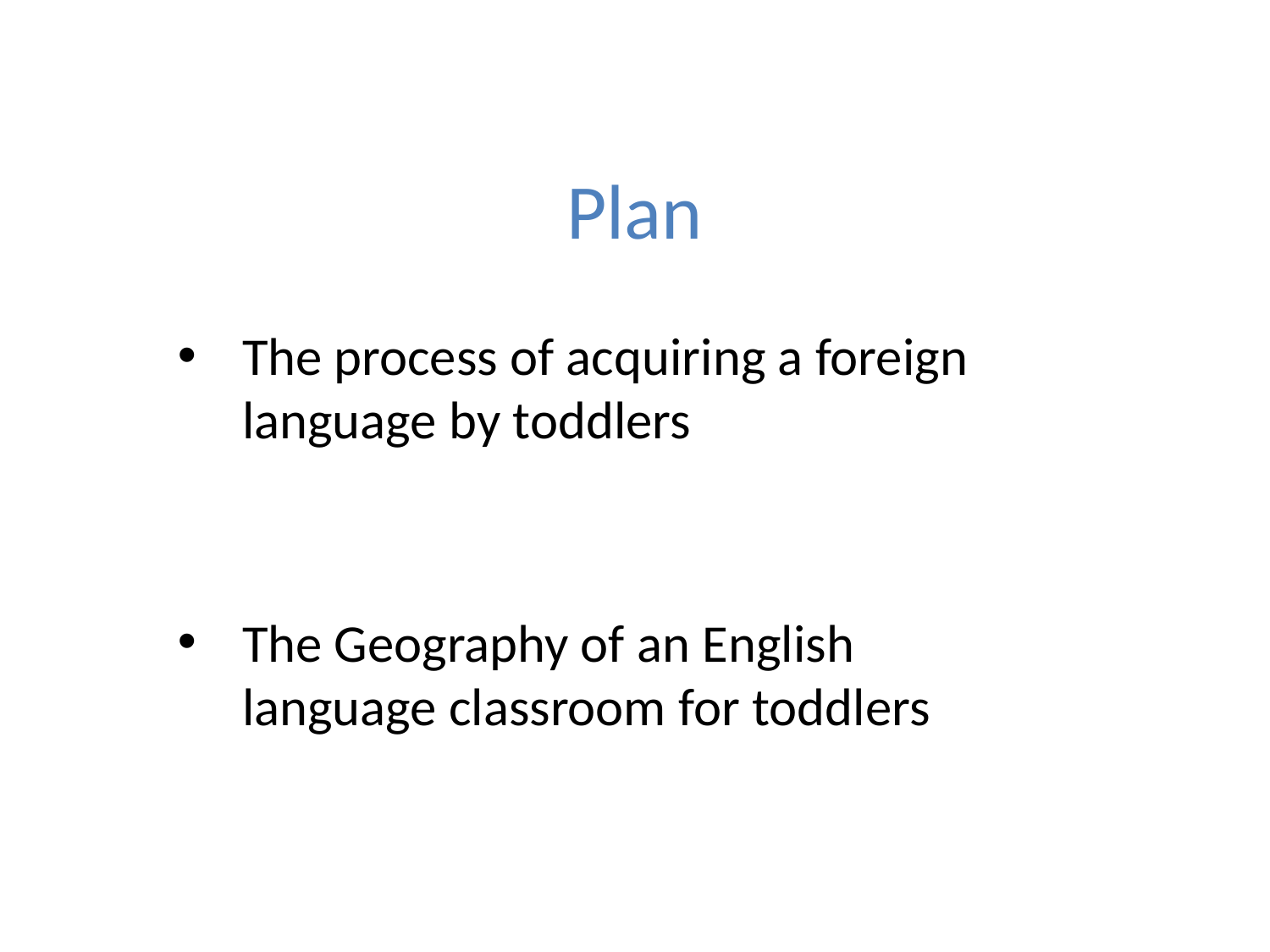

# Plan
The process of acquiring a foreign language by toddlers

The Geography of an English language classroom for toddlers